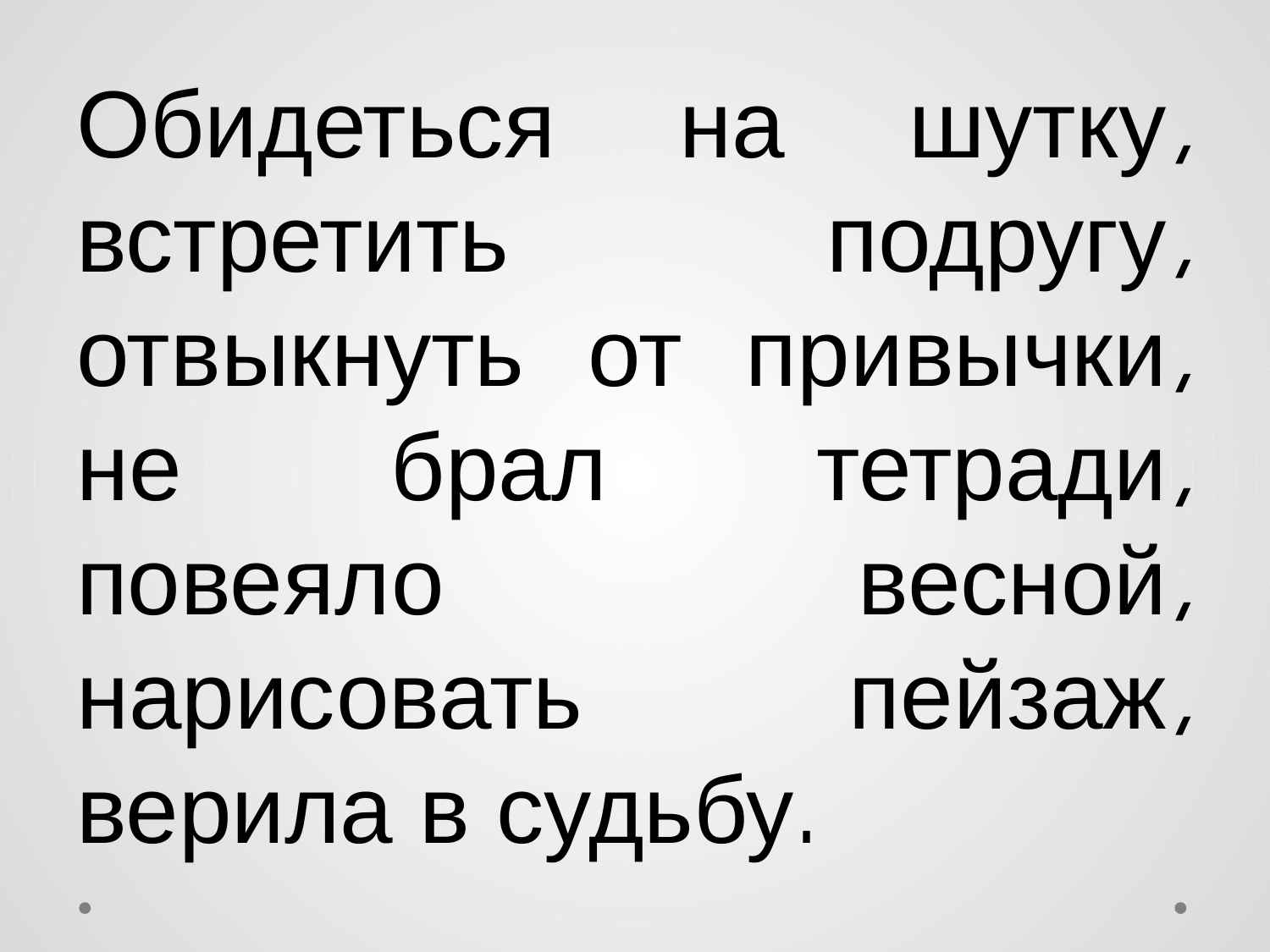

#
Обидеться на шутку, встретить подругу, отвыкнуть от привычки, не брал тетради, повеяло весной, нарисовать пейзаж, верила в судьбу.